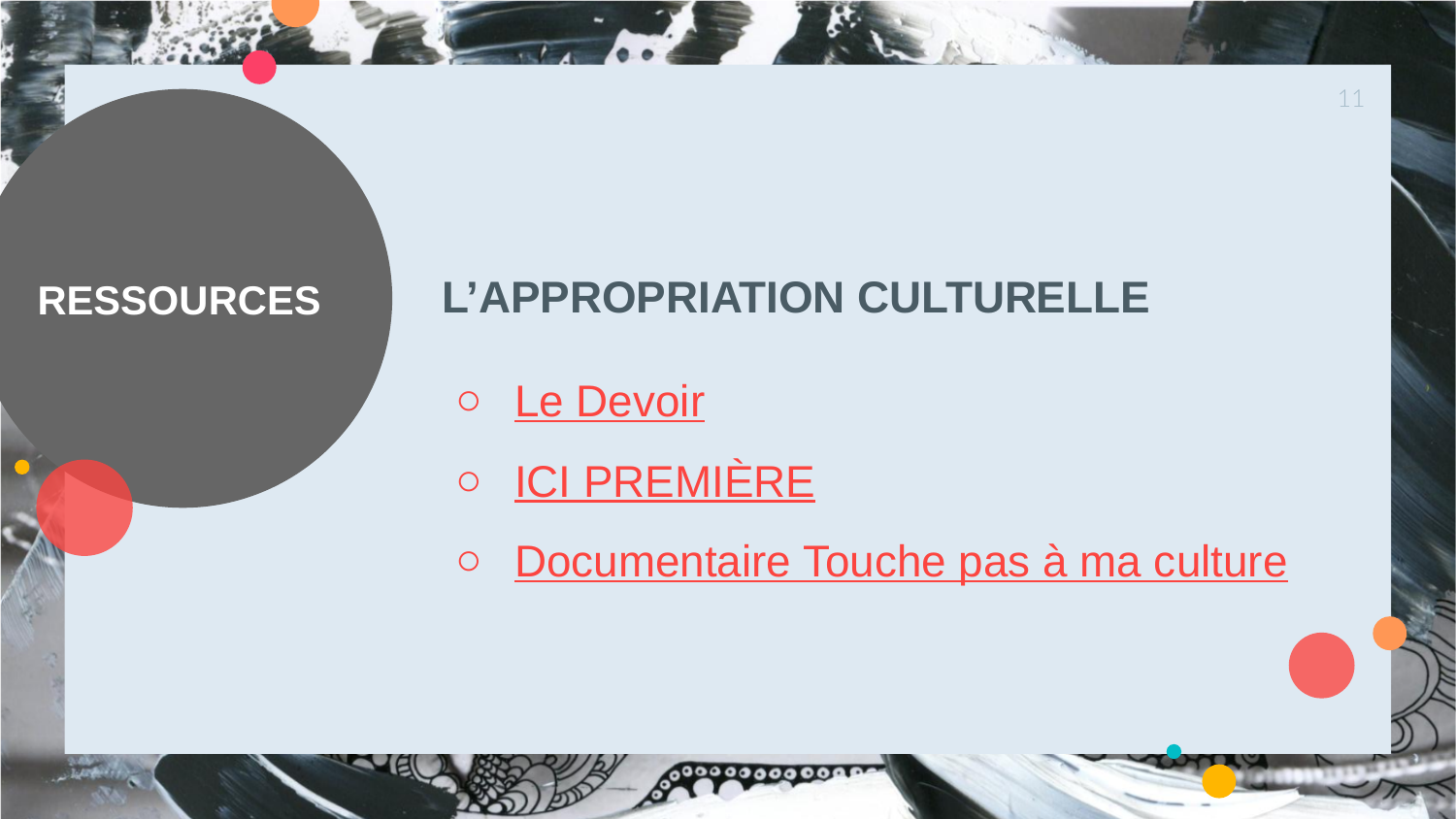

11
# RESSOURCES
L’APPROPRIATION CULTURELLE
Le Devoir
ICI PREMIÈRE
Documentaire Touche pas à ma culture